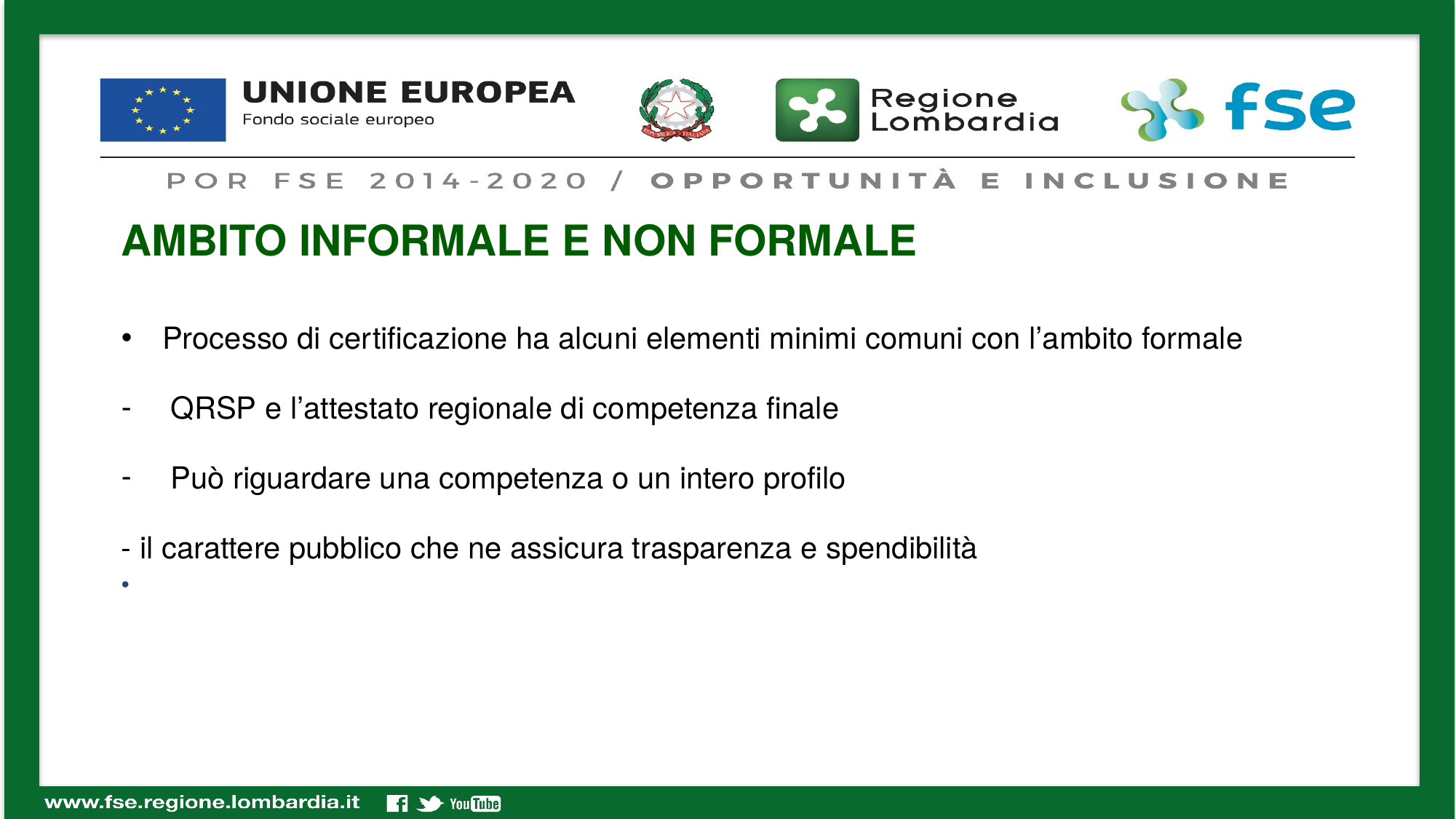

AMBITO INFORMALE E NON FORMALE
Processo di certificazione ha alcuni elementi minimi comuni con l’ambito formale

 QRSP e l’attestato regionale di competenza finale

 Può riguardare una competenza o un intero profilo

- il carattere pubblico che ne assicura trasparenza e spendibilità